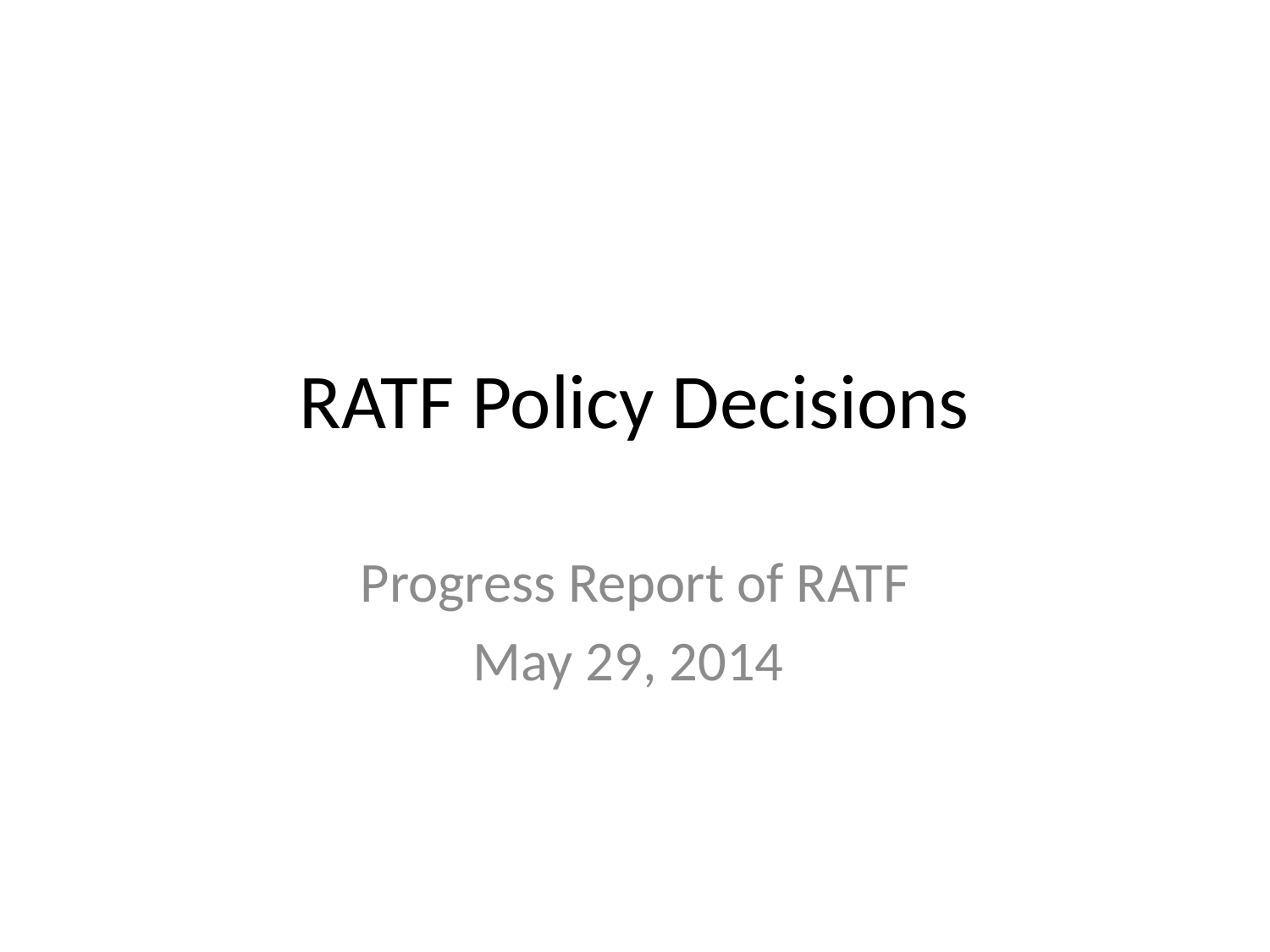

# RATF Policy Decisions
Progress Report of RATF
May 29, 2014